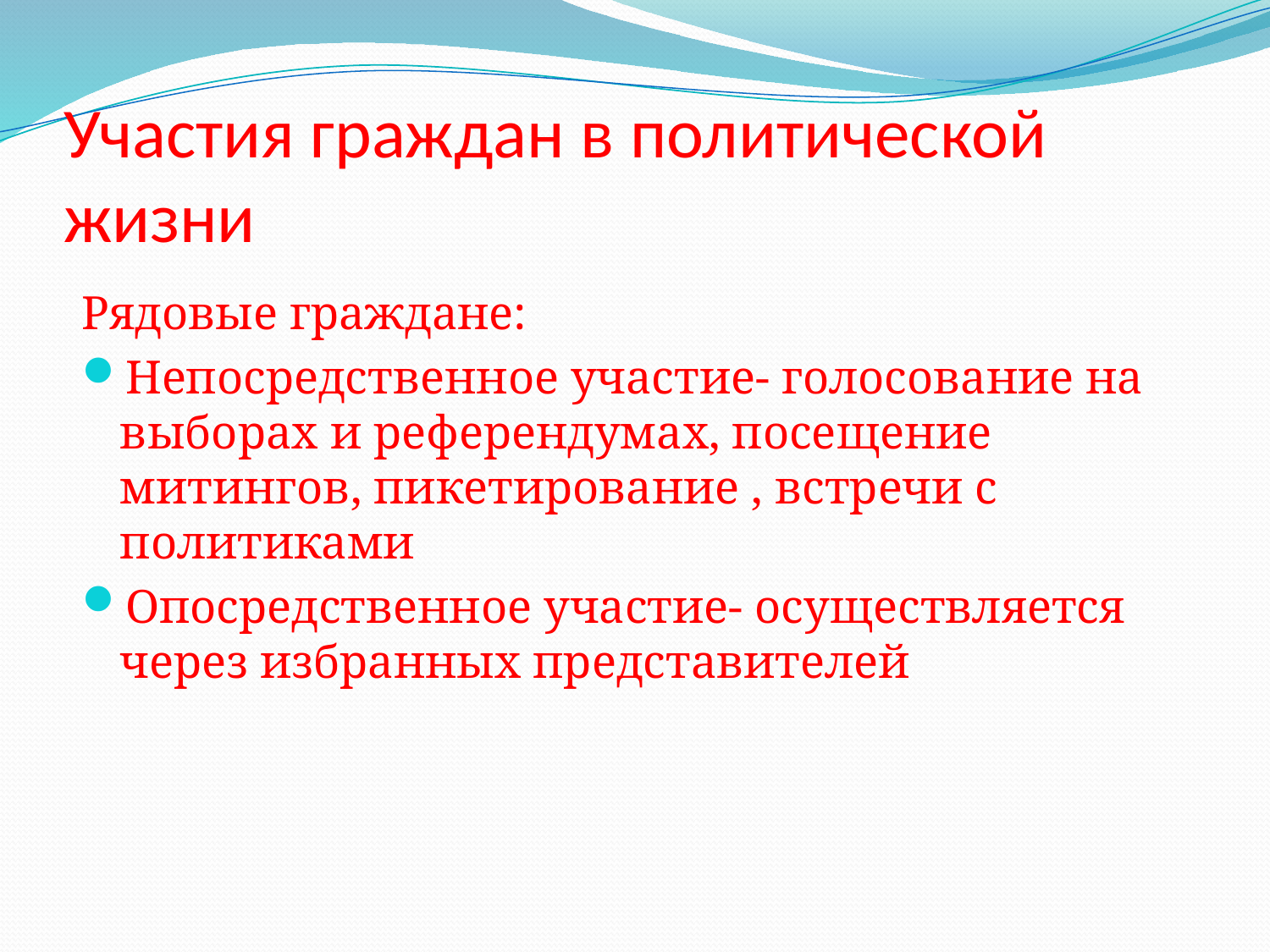

# Участия граждан в политической жизни
Рядовые граждане:
Непосредственное участие- голосование на выборах и референдумах, посещение митингов, пикетирование , встречи с политиками
Опосредственное участие- осуществляется через избранных представителей